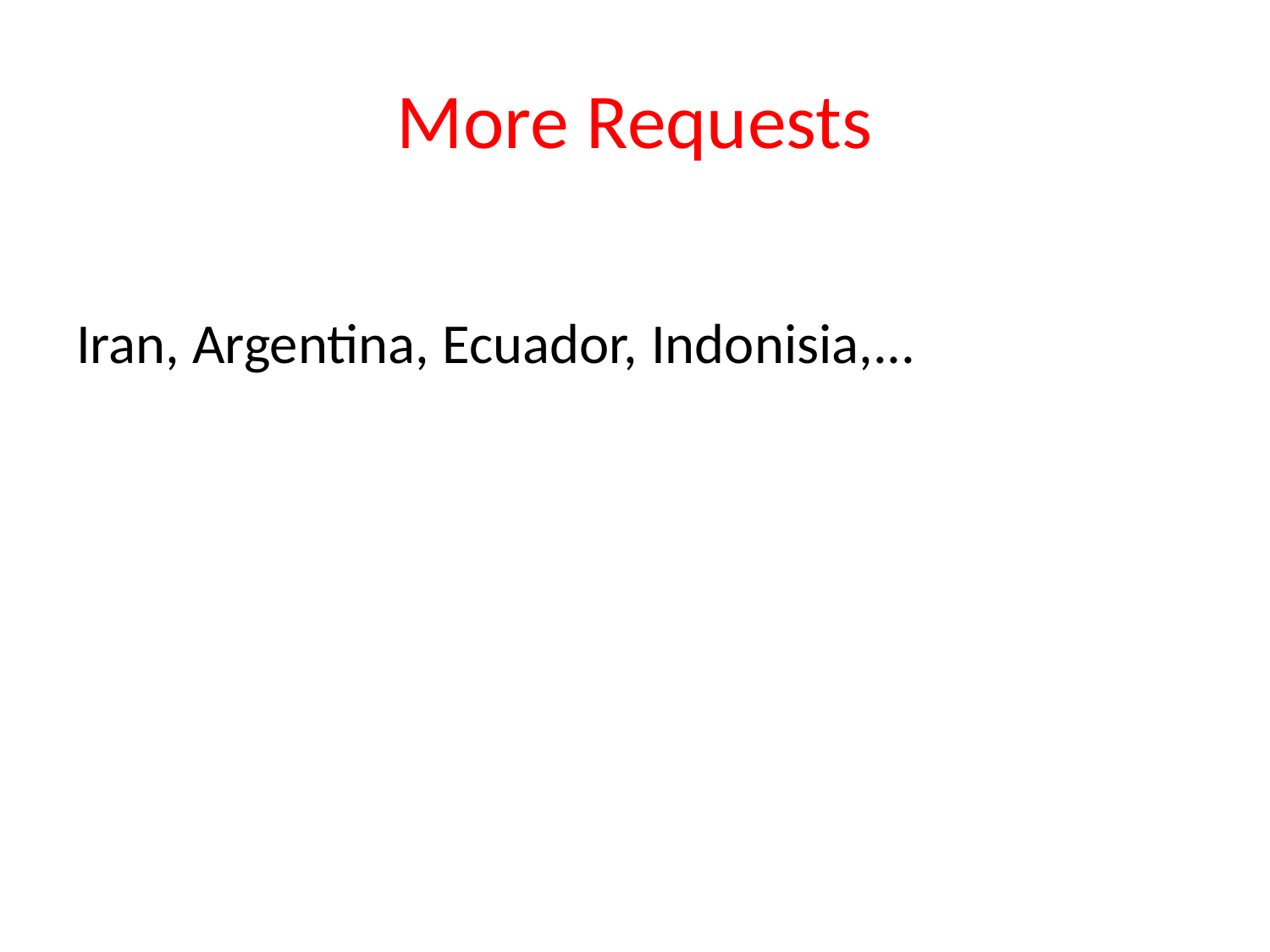

# More Requests

Iran, Argentina, Ecuador, Indonisia,...